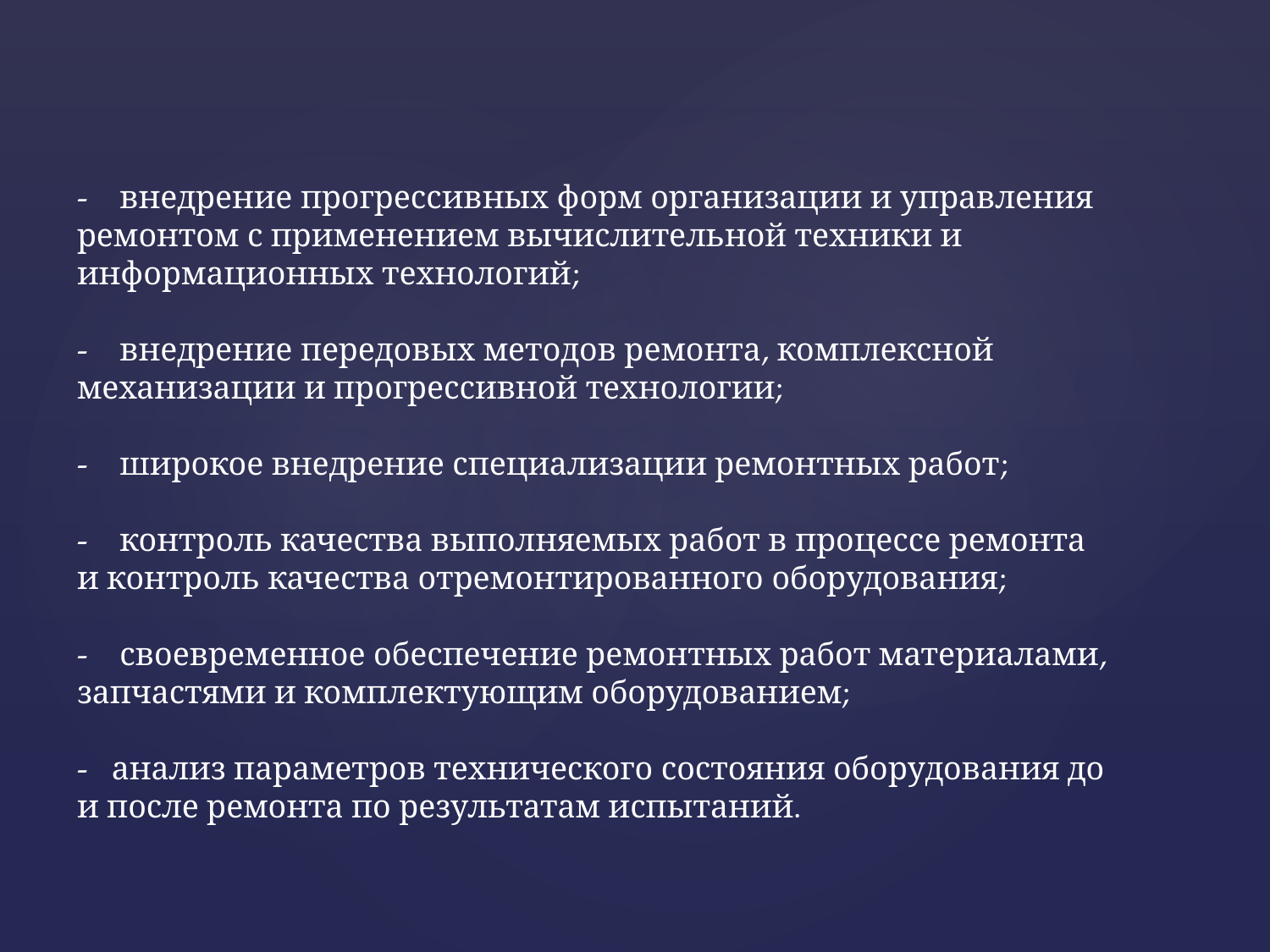

-    внедрение прогрессивных форм организации и управления ремонтом с применением вычислительной техники и информационных технологий;

-    внедрение передовых методов ремонта, комплексной         механизации и прогрессивной технологии;

-    широкое внедрение специализации ремонтных работ;

-    контроль качества выполняемых работ в процессе ремонта и контроль качества отремонтированного оборудования;

-    своевременное обеспечение ремонтных работ материалами, запчастями и комплектующим оборудованием;

-   анализ параметров технического состояния оборудования до и после ремонта по результатам испытаний.